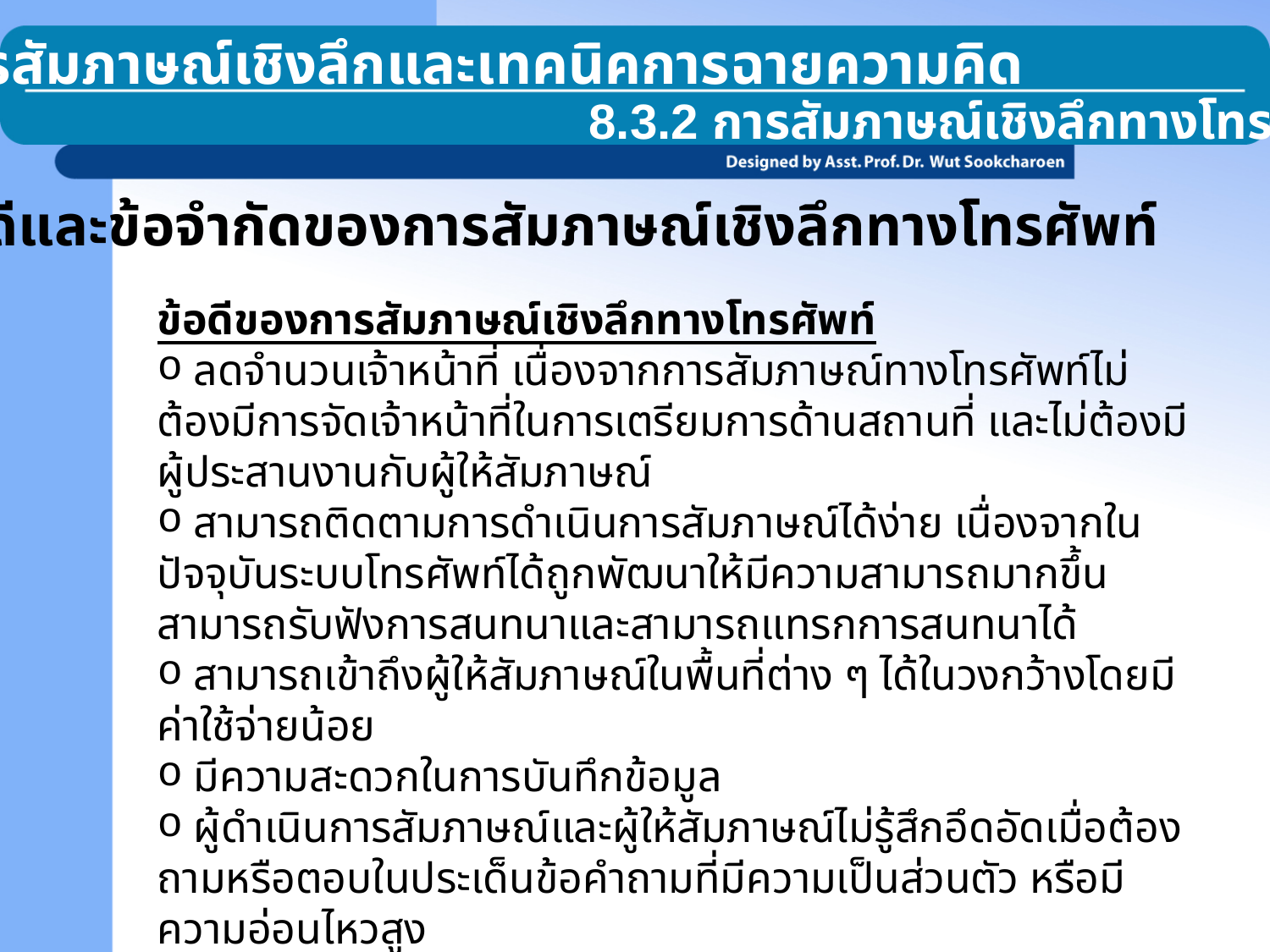

8.3 การสัมภาษณ์เชิงลึกและเทคนิคการฉายความคิด
8.3.2 การสัมภาษณ์เชิงลึกทางโทรศัพท์
ข้อดีและข้อจำกัดของการสัมภาษณ์เชิงลึกทางโทรศัพท์
ข้อดีของการสัมภาษณ์เชิงลึกทางโทรศัพท์
 ลดจำนวนเจ้าหน้าที่ เนื่องจากการสัมภาษณ์ทางโทรศัพท์ไม่ต้องมีการจัดเจ้าหน้าที่ในการเตรียมการด้านสถานที่ และไม่ต้องมีผู้ประสานงานกับผู้ให้สัมภาษณ์
 สามารถติดตามการดำเนินการสัมภาษณ์ได้ง่าย เนื่องจากในปัจจุบันระบบโทรศัพท์ได้ถูกพัฒนาให้มีความสามารถมากขึ้น สามารถรับฟังการสนทนาและสามารถแทรกการสนทนาได้
 สามารถเข้าถึงผู้ให้สัมภาษณ์ในพื้นที่ต่าง ๆ ได้ในวงกว้างโดยมีค่าใช้จ่ายน้อย
 มีความสะดวกในการบันทึกข้อมูล
 ผู้ดำเนินการสัมภาษณ์และผู้ให้สัมภาษณ์ไม่รู้สึกอึดอัดเมื่อต้องถามหรือตอบในประเด็นข้อคำถามที่มีความเป็นส่วนตัว หรือมีความอ่อนไหวสูง